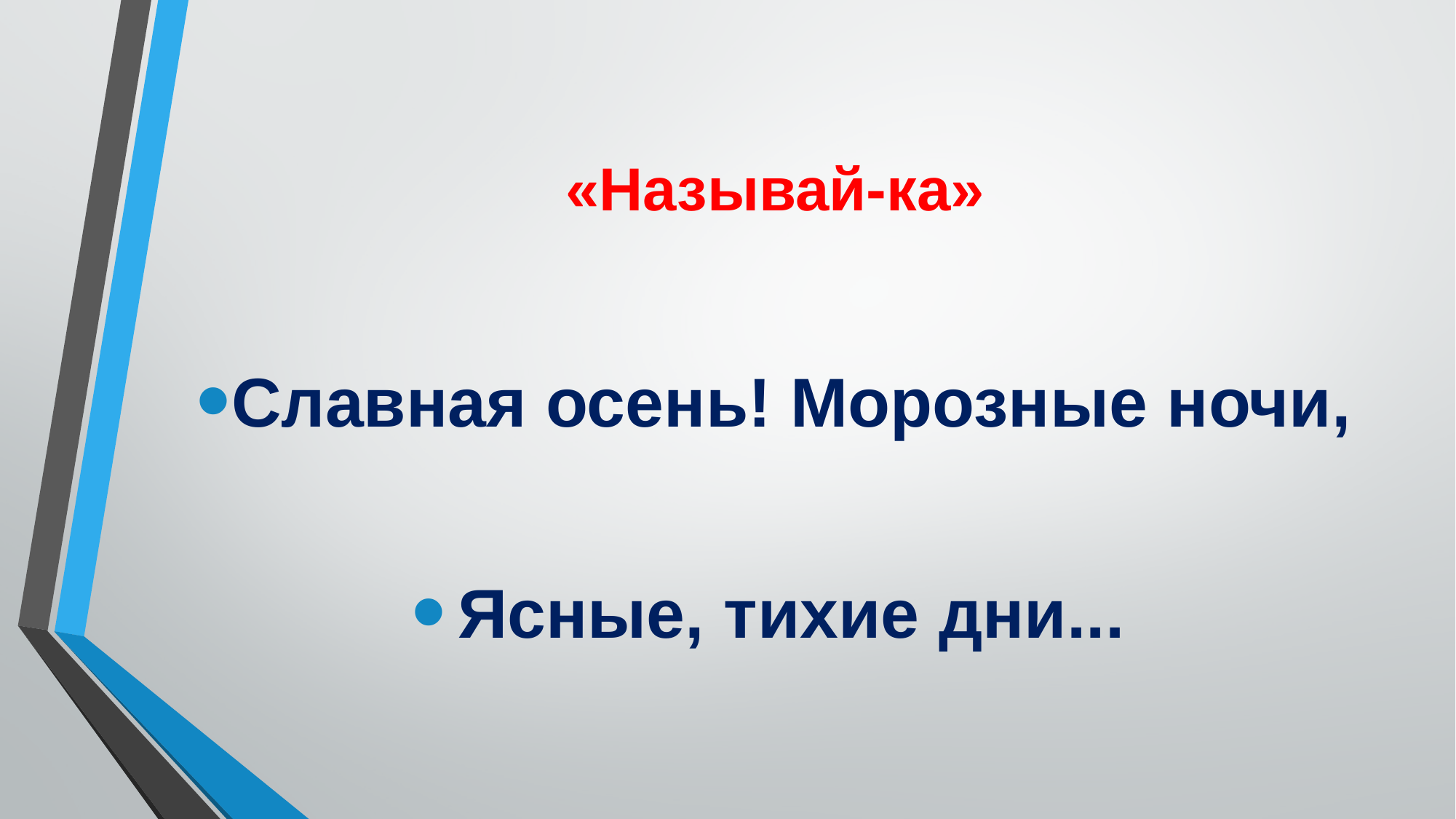

# «Называй-ка»
Славная осень! Морозные ночи,

Ясные, тихие дни...